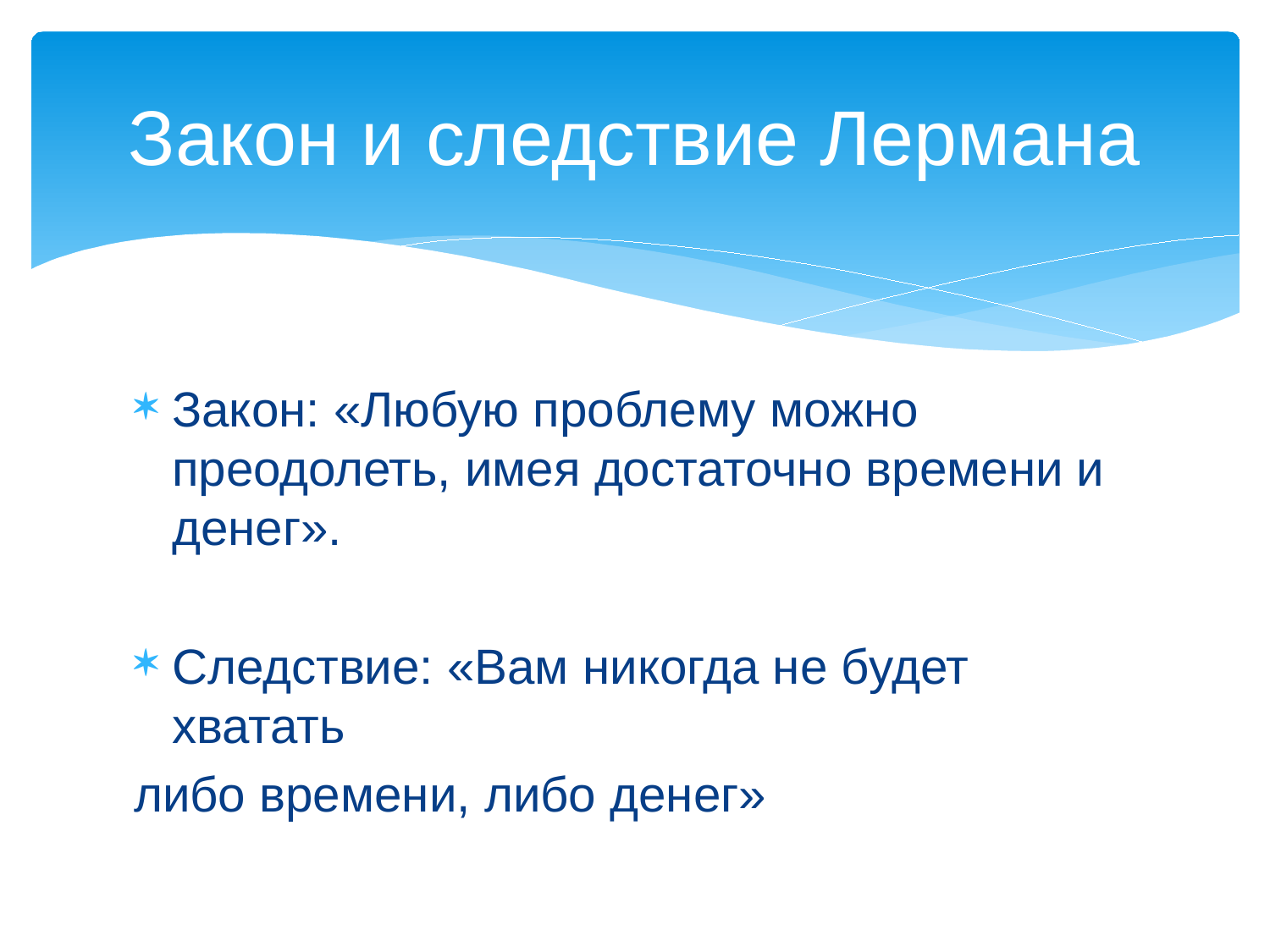

# Закон и следствие Лермана
Закон: «Любую проблему можно преодолеть, имея достаточно времени и денег».

Следствие: «Вам никогда не будет хватать
либо времени, либо денег»